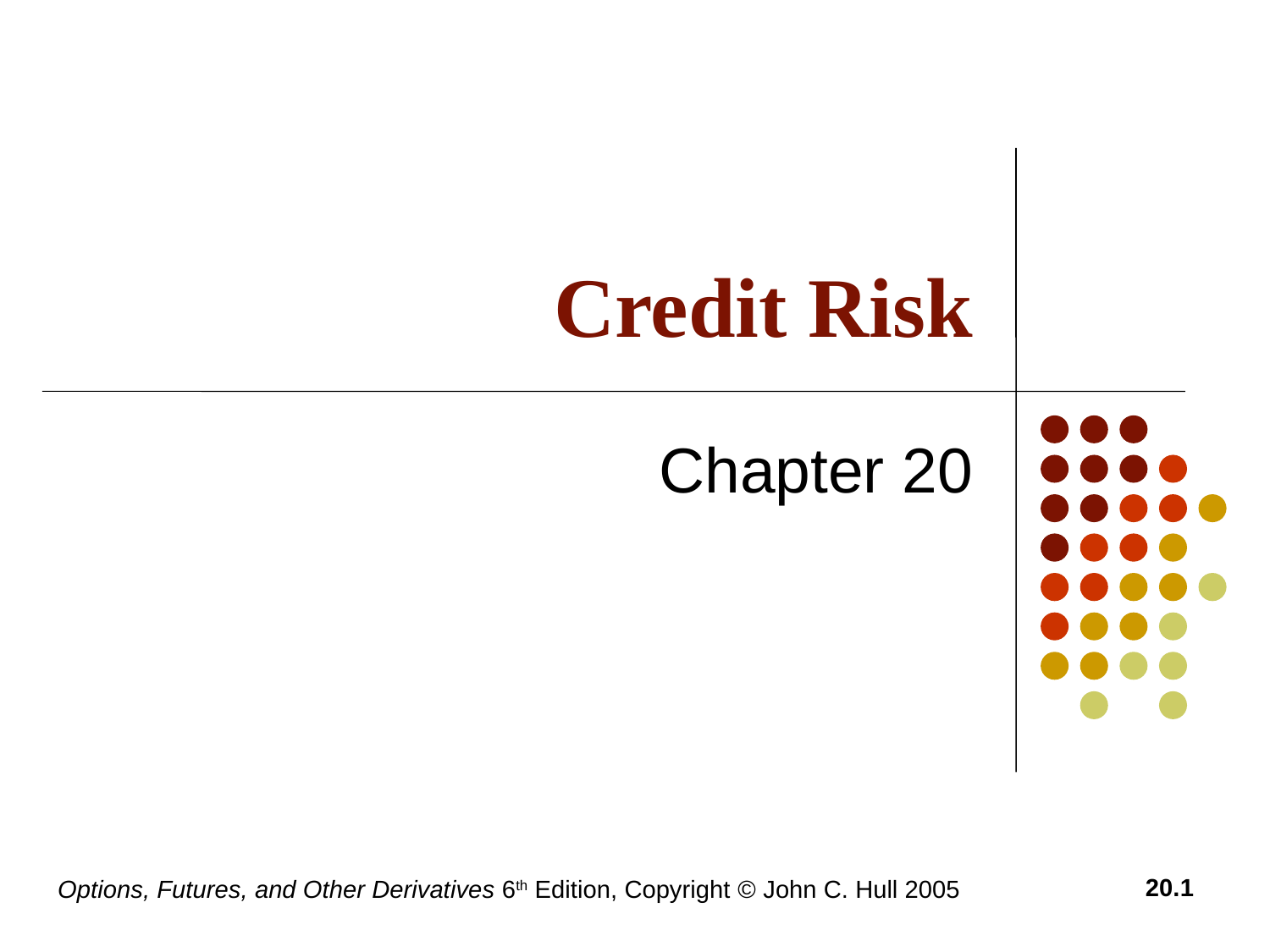

# Credit Risk
Chapter 20
20.1
Options, Futures, and Other Derivatives 6th Edition, Copyright © John C. Hull 2005